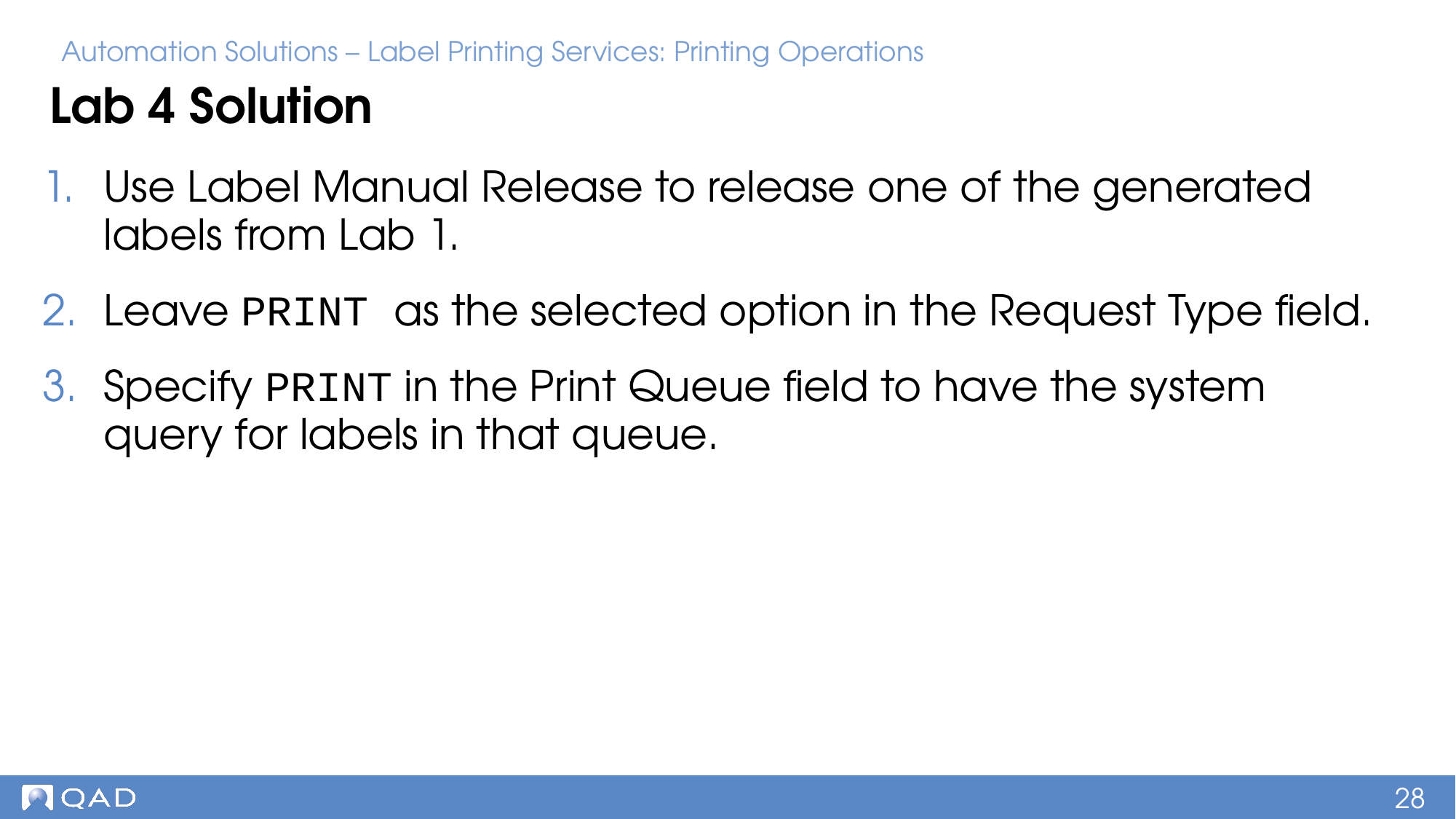

Automation Solutions – Label Printing Services: Printing Operations
# Lab 4 Solution
Use Label Manual Release to release one of the generated labels from Lab 1.
Leave PRINT as the selected option in the Request Type field.
Specify PRINT in the Print Queue field to have the system query for labels in that queue.

28